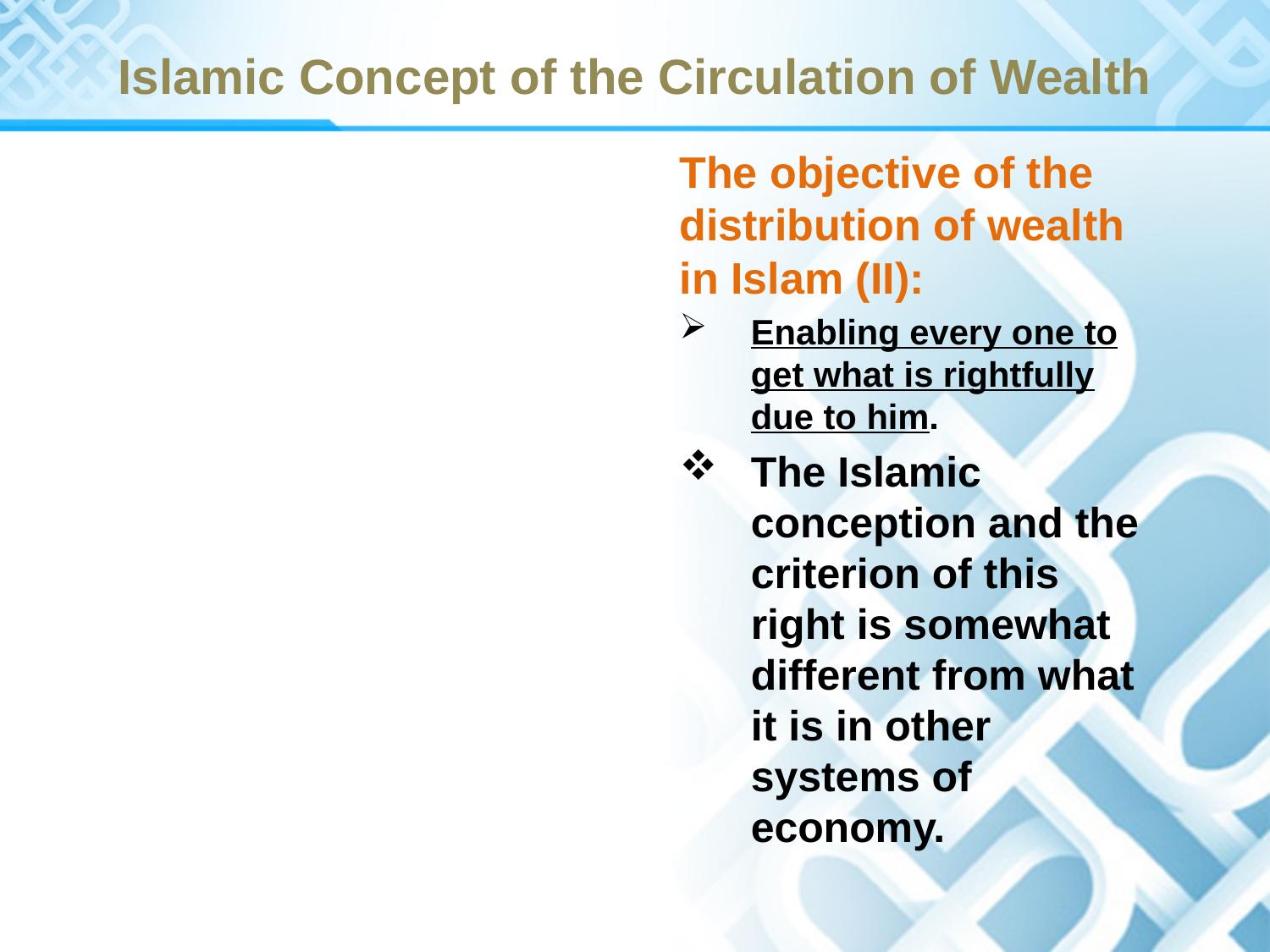

# Islamic Concept of the Circulation of Wealth
The objective of the distribution of wealth in Islam (II):
Enabling every one to get what is rightfully due to him.
The Islamic conception and the criterion of this right is somewhat different from what it is in other systems of economy.